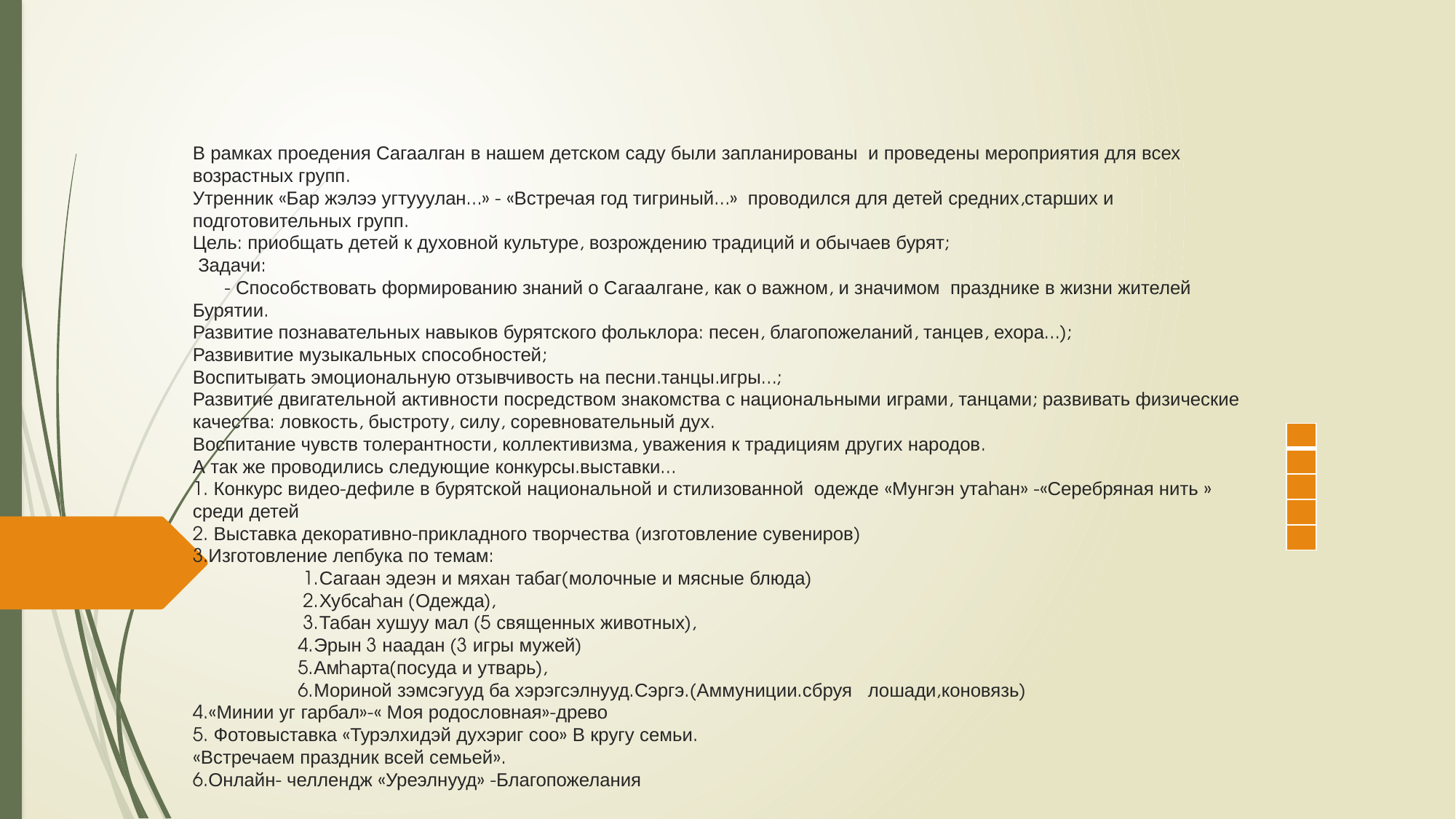

# В рамках проедения Сагаалган в нашем детском саду были запланированы  и проведены мероприятия для всех возрастных групп. Утренник «Бар жэлээ угтууулан…» - «Встречая год тигриный…»  проводился для детей средних,старших и подготовительных групп. Цель: приобщать детей к духовной культуре, возрождению традиций и обычаев бурят; Задачи: - Способствовать формированию знаний о Сагаалгане, как о важном, и значимом  празднике в жизни жителей Бурятии. Развитие познавательных навыков бурятского фольклора: песен, благопожеланий, танцев, ехора…); Развивитие музыкальных способностей; Воспитывать эмоциональную отзывчивость на песни.танцы.игры…; Развитие двигательной активности посредством знакомства с национальными играми, танцами; развивать физические качества: ловкость, быстроту, силу, соревновательный дух. Воспитание чувств толерантности, коллективизма, уважения к традициям других народов. А так же проводились следующие конкурсы.выставки… 1. Конкурс видео-дефиле в бурятской национальной и стилизованной  одежде «Мунгэн утаhан» -«Серебряная нить » среди детей 2. Выставка декоративно-прикладного творчества (изготовление сувениров) 3.Изготовление лепбука по темам: 1.Сагаан эдеэн и мяхан табаг(молочные и мясные блюда) 2.Хубсаhан (Одежда), 3.Табан хушуу мал (5 священных животных), 4.Эрын 3 наадан (3 игры мужей) 5.Амhарта(посуда и утварь), 6.Мориной зэмсэгууд ба хэрэгсэлнууд.Сэргэ.(Аммуниции.сбруя   лошади,коновязь) 4.«Минии уг гарбал»-« Моя родословная»-древо 5. Фотовыставка «Турэлхидэй духэриг соо» В кругу семьи. «Встречаем праздник всей семьей». 6.Онлайн- челлендж «Уреэлнууд» -Благопожелания
|  |
| --- |
|  |
|  |
|  |
|  |